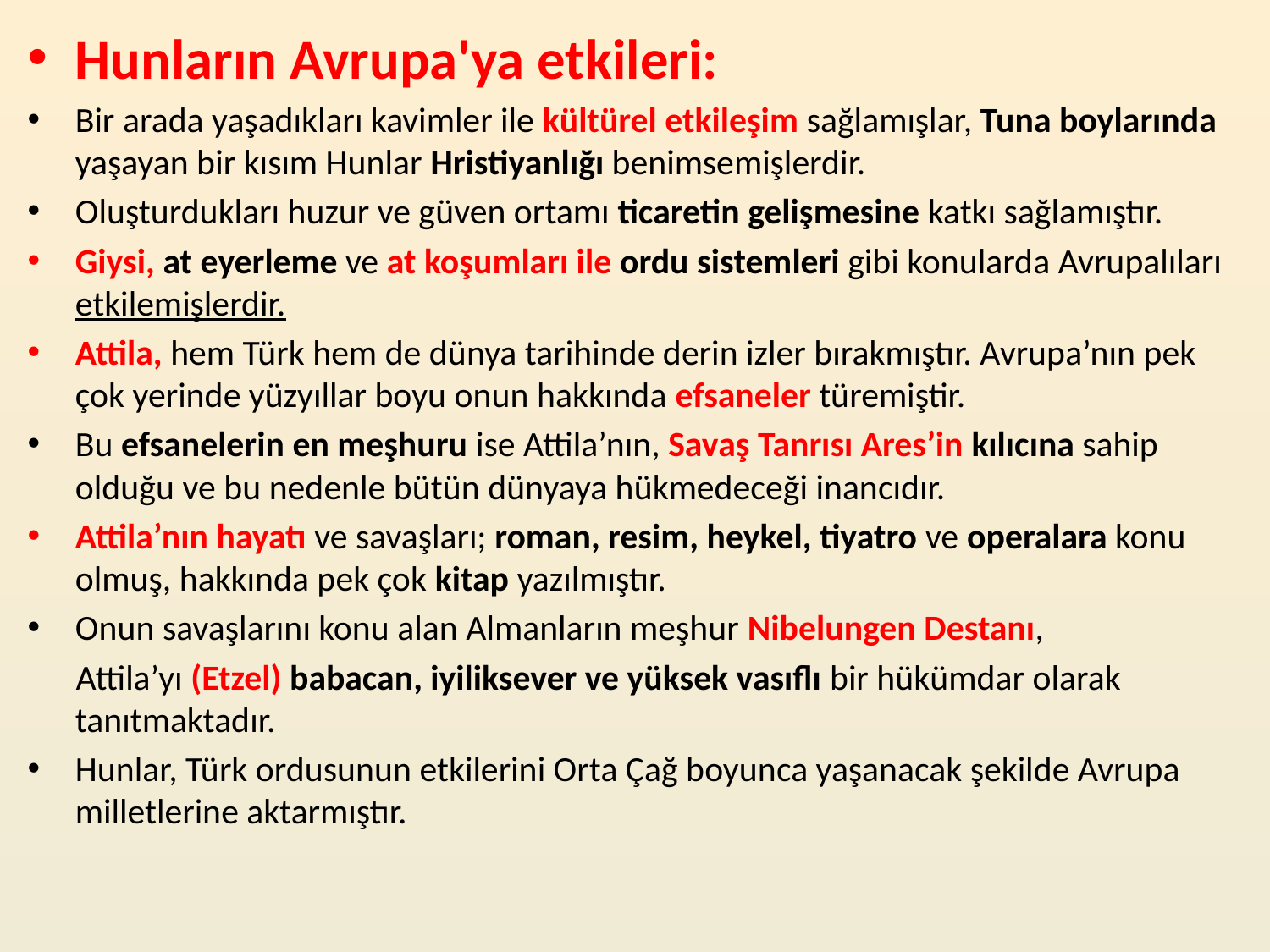

Hunların Avrupa'ya etkileri:
Bir arada yaşadıkları kavimler ile kültürel etkileşim sağlamışlar, Tuna boylarında yaşayan bir kısım Hunlar Hristiyanlığı benimsemişlerdir.
Oluşturdukları huzur ve güven ortamı ticaretin gelişmesine katkı sağlamıştır.
Giysi, at eyerleme ve at koşumları ile ordu sistemleri gibi konularda Avrupalıları etkilemişlerdir.
Attila, hem Türk hem de dünya tarihinde derin izler bırakmıştır. Avrupa’nın pek çok yerinde yüzyıllar boyu onun hakkında efsaneler türemiştir.
Bu efsanelerin en meşhuru ise Attila’nın, Savaş Tanrısı Ares’in kılıcına sahip olduğu ve bu nedenle bütün dünyaya hükmedeceği inancıdır.
Attila’nın hayatı ve savaşları; roman, resim, heykel, tiyatro ve operalara konu olmuş, hakkında pek çok kitap yazılmıştır.
Onun savaşlarını konu alan Almanların meşhur Nibelungen Destanı,
      Attila’yı (Etzel) babacan, iyiliksever ve yüksek vasıflı bir hükümdar olarak tanıtmaktadır.
Hunlar, Türk ordusunun etkilerini Orta Çağ boyunca yaşanacak şekilde Avrupa milletlerine aktarmıştır.